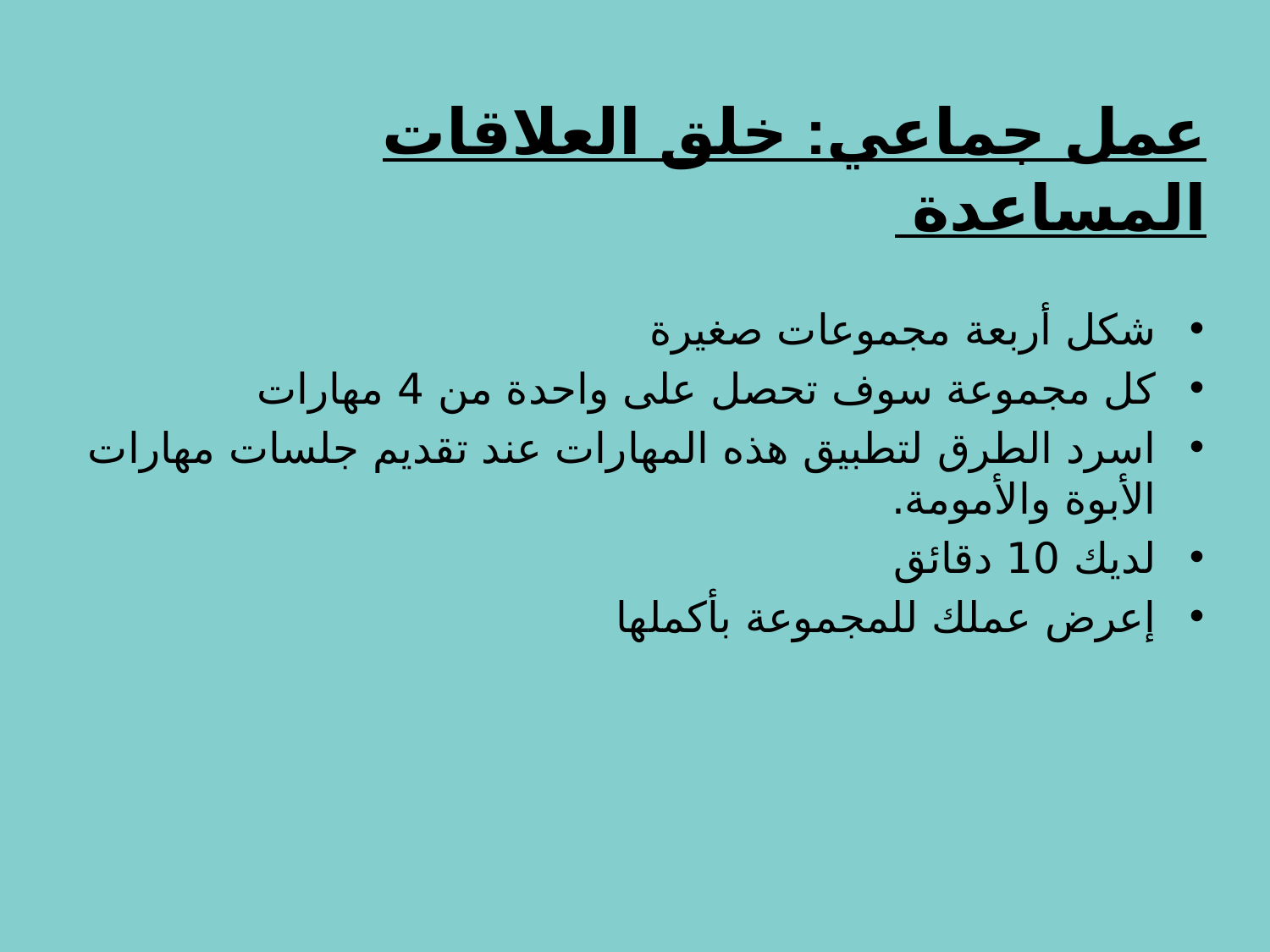

# عمل جماعي: خلق العلاقات المساعدة
شكل أربعة مجموعات صغيرة
كل مجموعة سوف تحصل على واحدة من 4 مهارات
اسرد الطرق لتطبيق هذه المهارات عند تقديم جلسات مهارات الأبوة والأمومة.
لديك 10 دقائق
إعرض عملك للمجموعة بأكملها